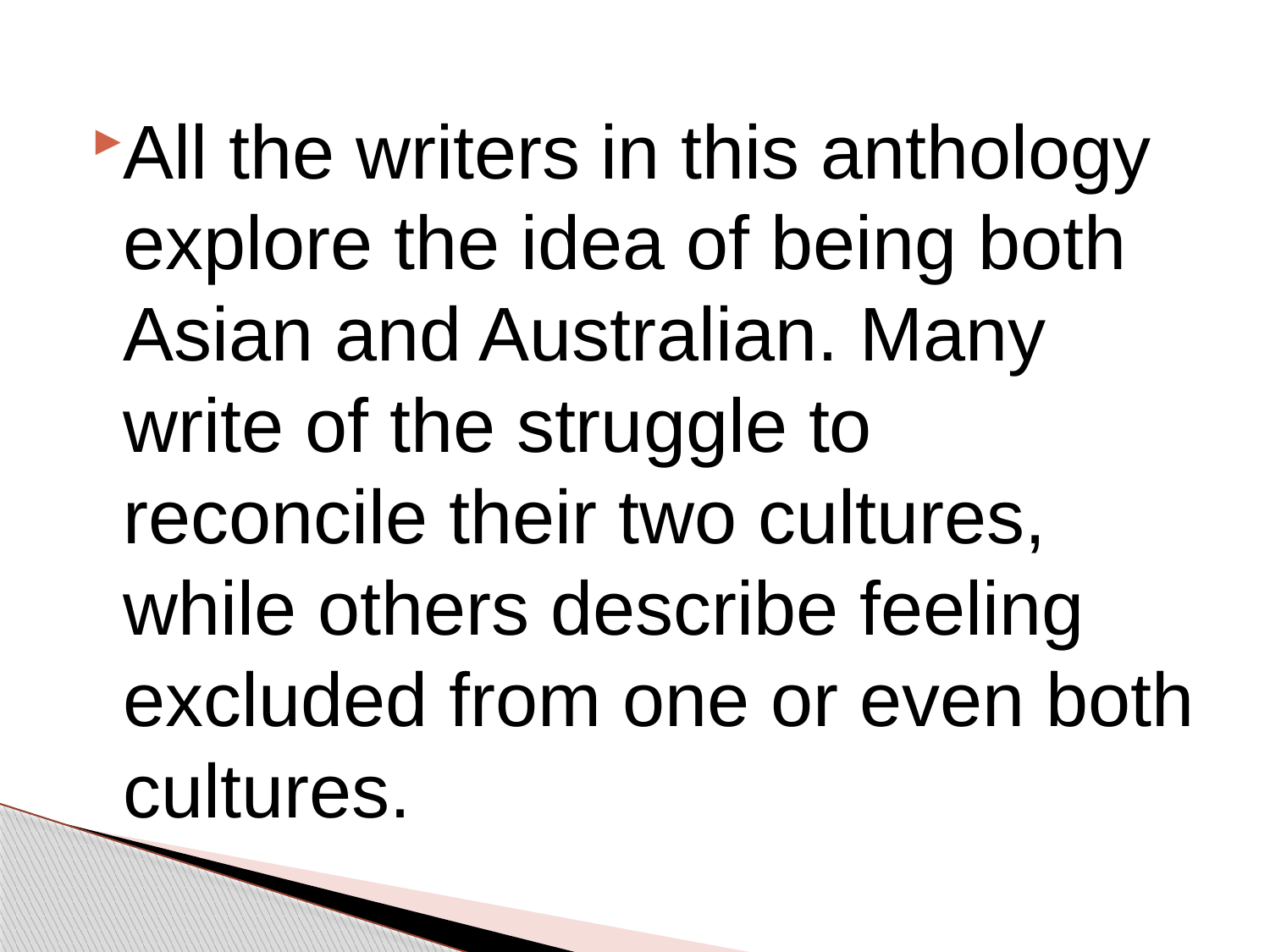

#
All the writers in this anthology explore the idea of being both Asian and Australian. Many write of the struggle to reconcile their two cultures, while others describe feeling excluded from one or even both cultures.